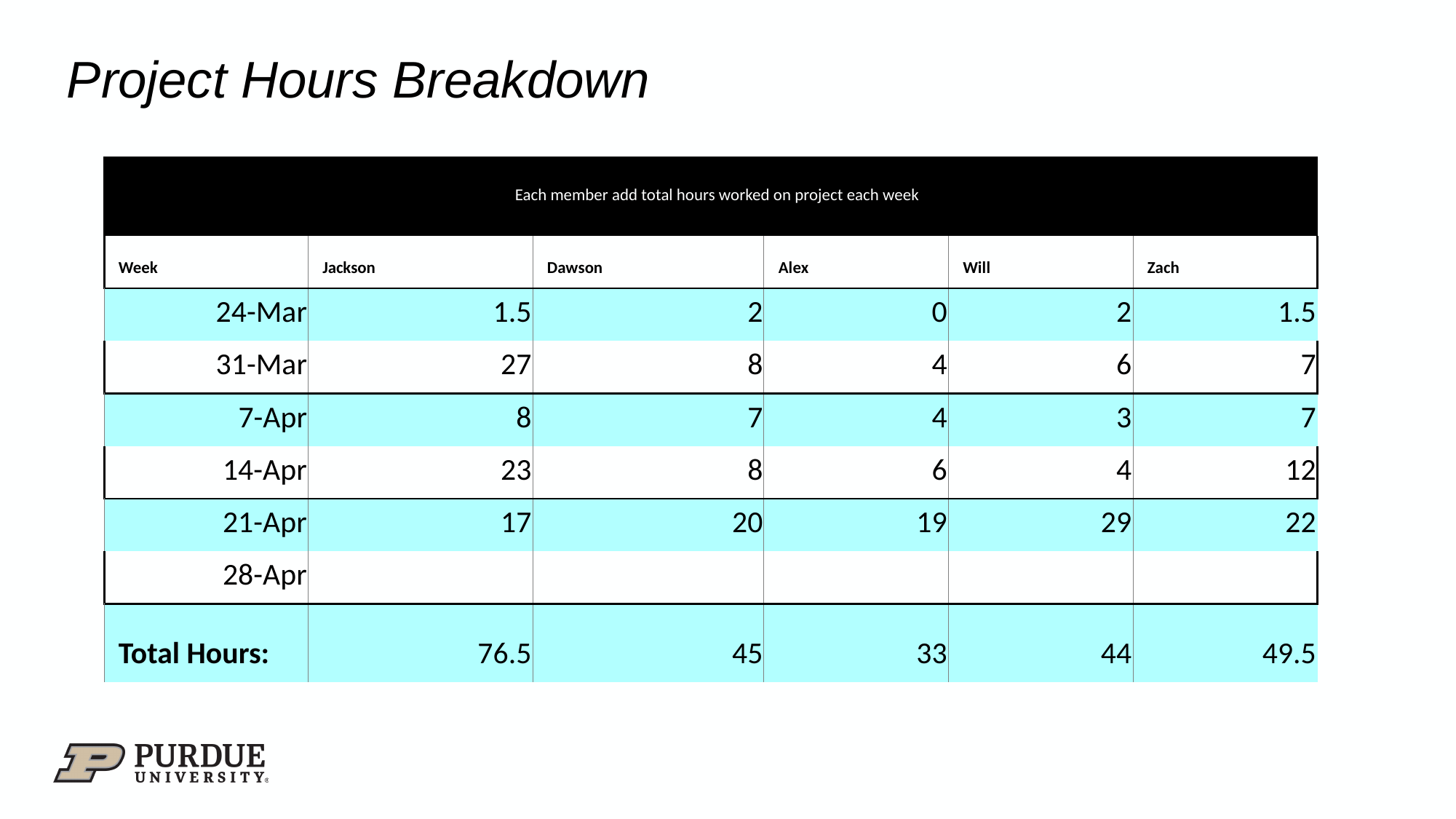

# Project Hours Breakdown
| Each member add total hours worked on project each week |  |  |  |  |  |
| --- | --- | --- | --- | --- | --- |
| Week | Jackson | Dawson | Alex | Will | Zach |
| 24-Mar | 1.5 | 2 | 0 | 2 | 1.5 |
| 31-Mar | 27 | 8 | 4 | 6 | 7 |
| 7-Apr | 8 | 7 | 4 | 3 | 7 |
| 14-Apr | 23 | 8 | 6 | 4 | 12 |
| 21-Apr | 17 | 20 | 19 | 29 | 22 |
| 28-Apr |  |  |  |  |  |
| Total Hours: | 76.5 | 45 | 33 | 44 | 49.5 |